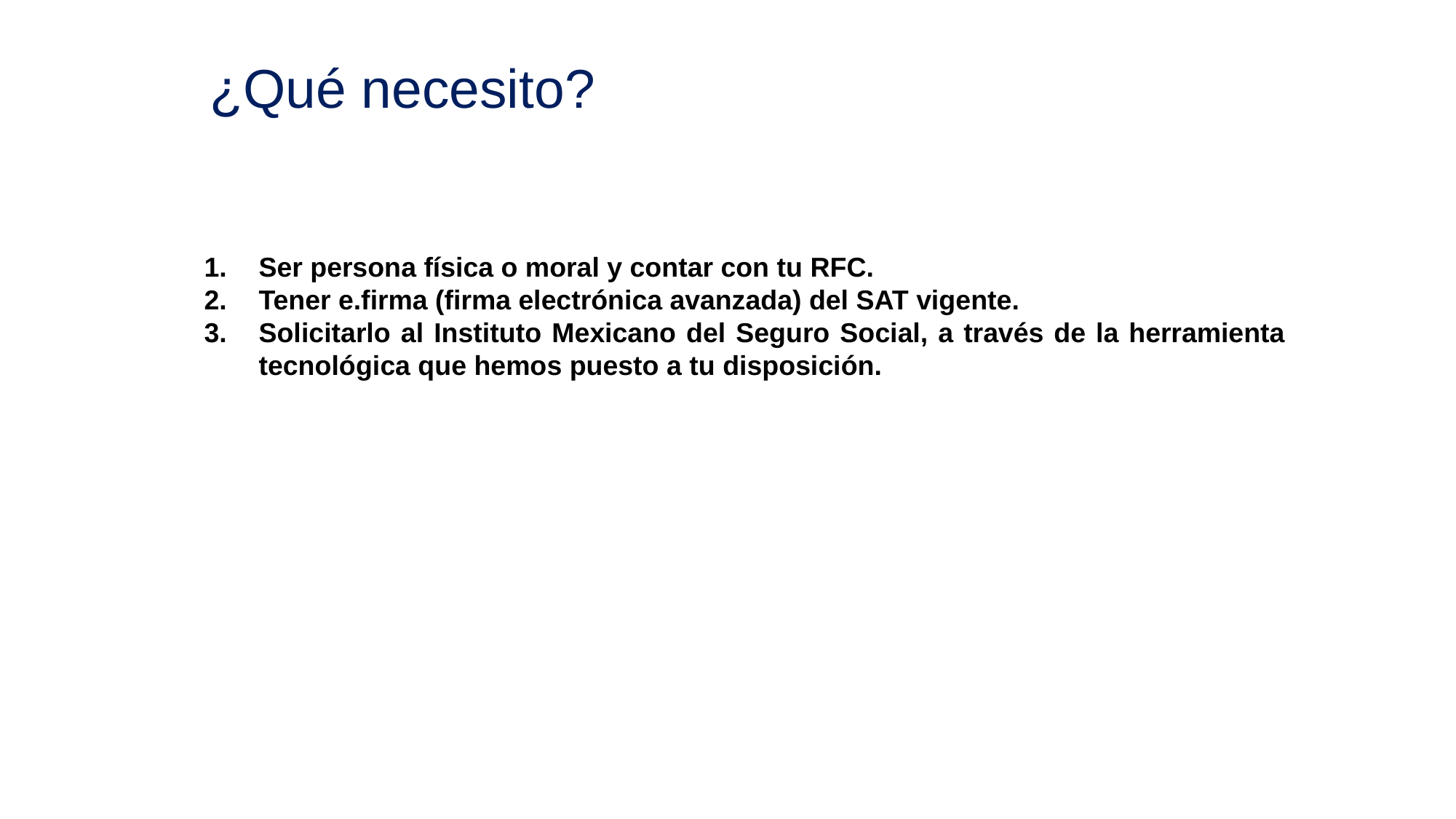

# ¿Qué necesito?
Ser persona física o moral y contar con tu RFC.
Tener e.firma (firma electrónica avanzada) del SAT vigente.
Solicitarlo al Instituto Mexicano del Seguro Social, a través de la herramienta tecnológica que hemos puesto a tu disposición.